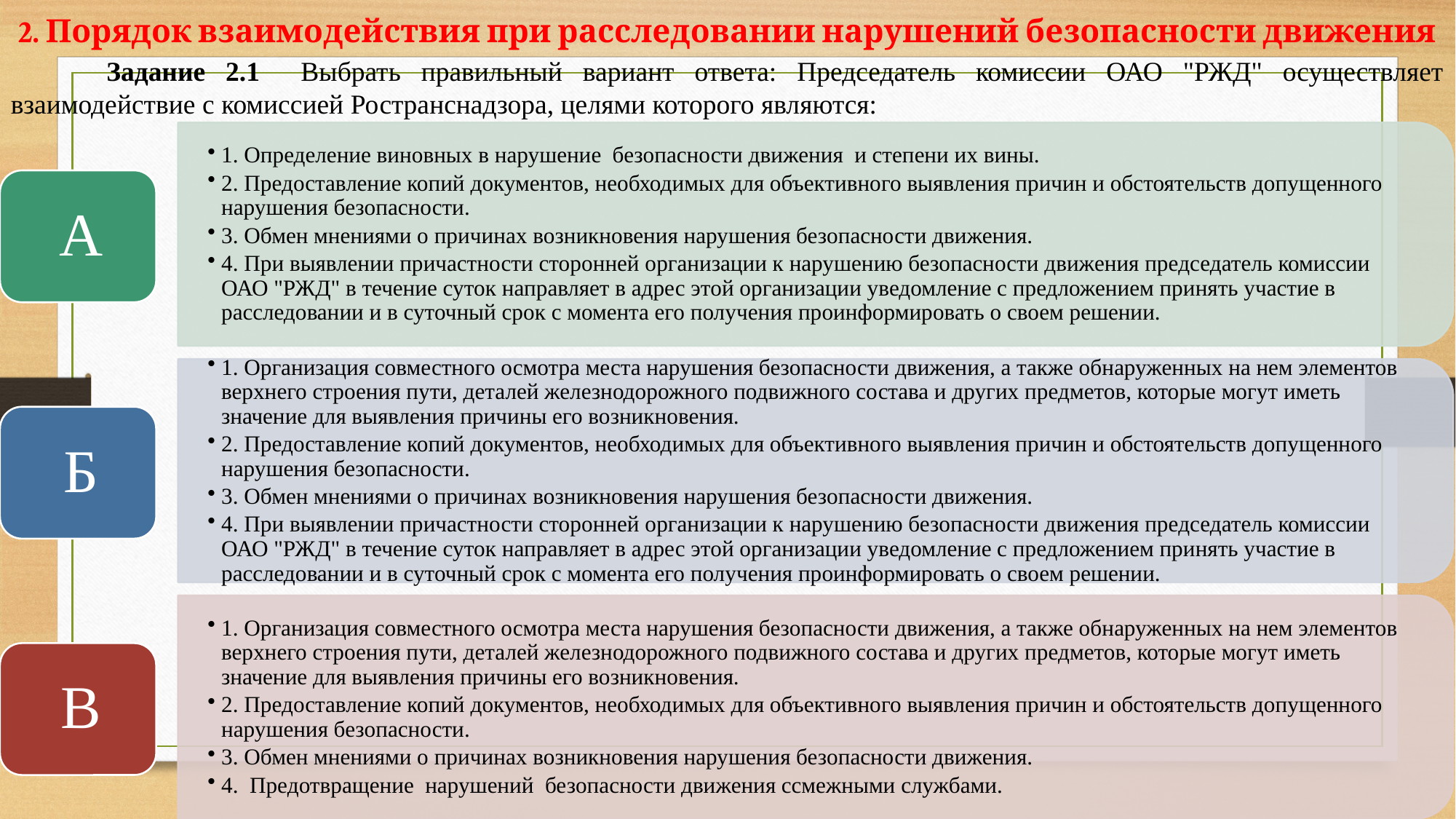

2. Порядок взаимодействия при расследовании нарушений безопасности движения
Задание 2.1  Выбрать правильный вариант ответа: Председатель комиссии ОАО "РЖД" осуществляет взаимодействие с комиссией Ространснадзора, целями которого являются:
1. Определение виновных в нарушение  безопасности движения  и степени их вины.
2. Предоставление копий документов, необходимых для объективного выявления причин и обстоятельств допущенного нарушения безопасности.
3. Обмен мнениями о причинах возникновения нарушения безопасности движения.
4. При выявлении причастности сторонней организации к нарушению безопасности движения председатель комиссии ОАО "РЖД" в течение суток направляет в адрес этой организации уведомление с предложением принять участие в расследовании и в суточный срок с момента его получения проинформировать о своем решении.
А
1. Организация совместного осмотра места нарушения безопасности движения, а также обнаруженных на нем элементов верхнего строения пути, деталей железнодорожного подвижного состава и других предметов, которые могут иметь значение для выявления причины его возникновения.
2. Предоставление копий документов, необходимых для объективного выявления причин и обстоятельств допущенного нарушения безопасности.
3. Обмен мнениями о причинах возникновения нарушения безопасности движения.
4. При выявлении причастности сторонней организации к нарушению безопасности движения председатель комиссии ОАО "РЖД" в течение суток направляет в адрес этой организации уведомление с предложением принять участие в расследовании и в суточный срок с момента его получения проинформировать о своем решении.
Б
1. Организация совместного осмотра места нарушения безопасности движения, а также обнаруженных на нем элементов верхнего строения пути, деталей железнодорожного подвижного состава и других предметов, которые могут иметь значение для выявления причины его возникновения.
2. Предоставление копий документов, необходимых для объективного выявления причин и обстоятельств допущенного нарушения безопасности.
3. Обмен мнениями о причинах возникновения нарушения безопасности движения.
4.  Предотвращение  нарушений  безопасности движения ссмежными службами.
В